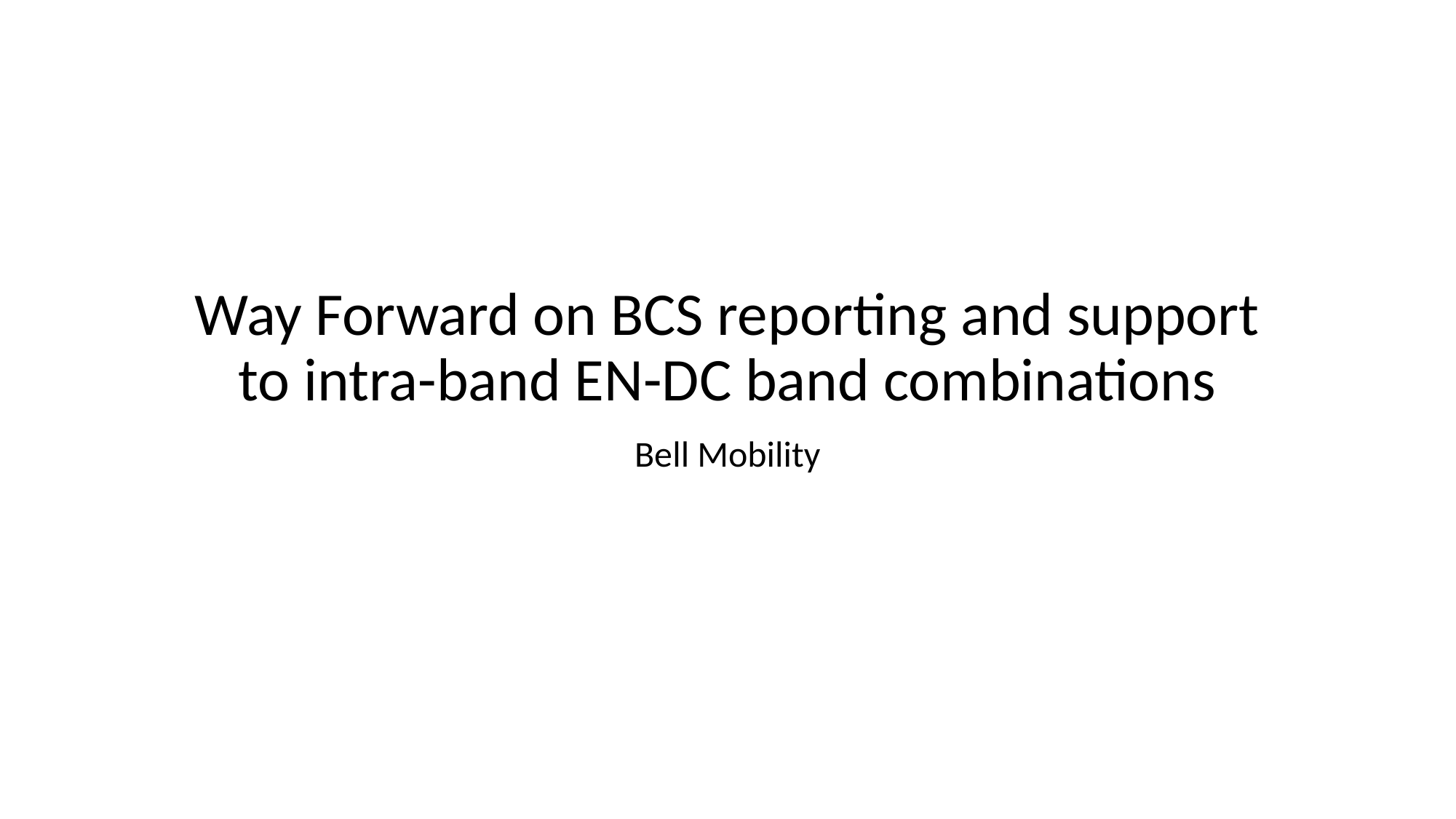

# Way Forward on BCS reporting and support to intra-band EN-DC band combinations
Bell Mobility